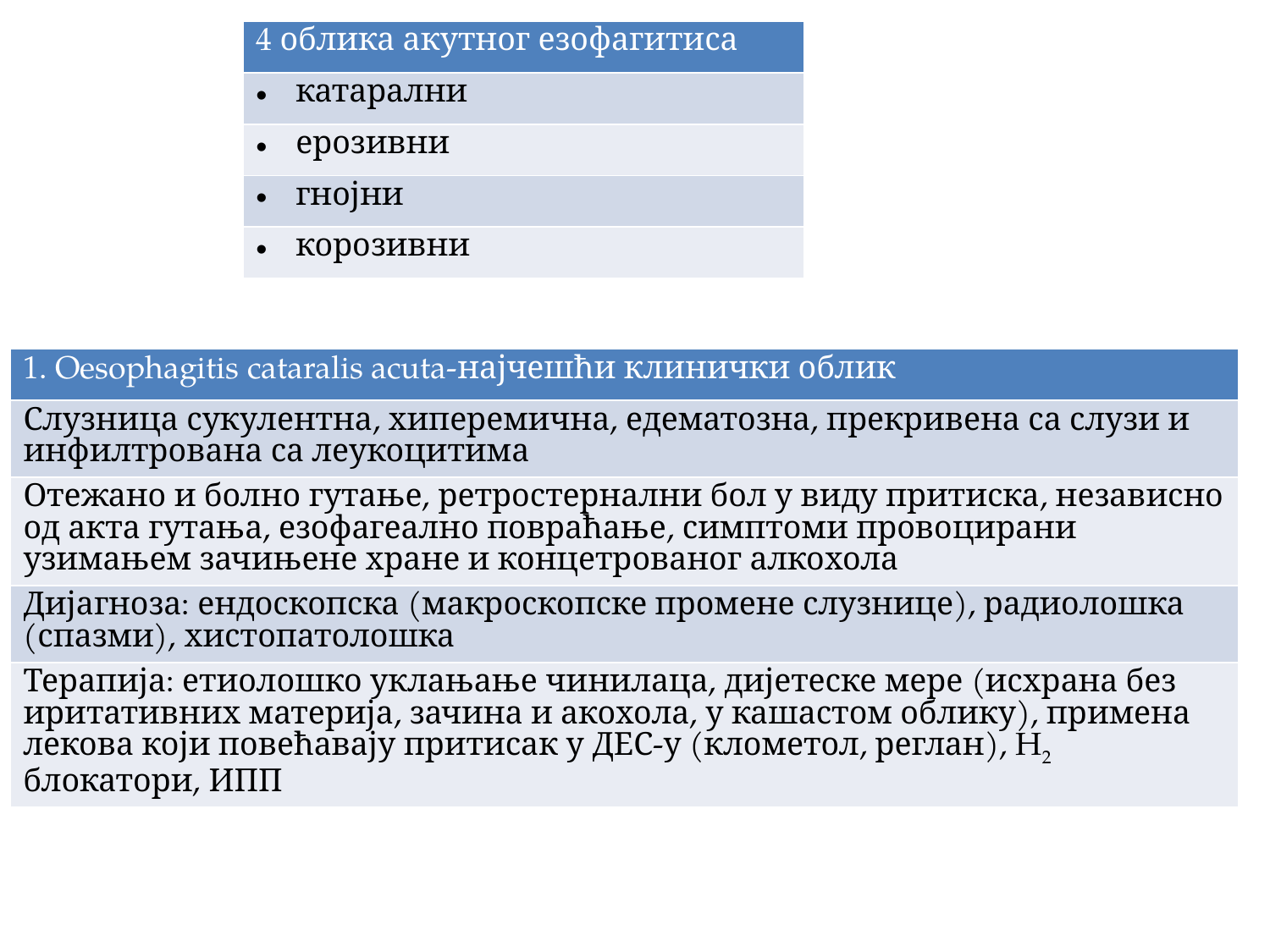

| 4 облика акутног езофагитиса |
| --- |
| катарални |
| ерозивни |
| гнојни |
| корозивни |
| 1. Oesophagitis cataralis acuta-најчешћи клинички облик |
| --- |
| Слузница сукулентна, хиперемична, едематозна, прекривена са слузи и инфилтрована са леукоцитима |
| Отежано и болно гутање, ретростернални бол у виду притиска, независно од акта гутања, езофагеално повраћање, симптоми провоцирани узимањем зачињене хране и концетрованог алкохола |
| Дијагноза: ендоскопска (макроскопске промене слузнице), радиолошка (спазми), хистопатолошка |
| Терапија: етиолошко уклањање чинилаца, дијетеске мере (исхрана без иритативних материја, зачина и акохола, у кашастом облику), примена лекова који повећавају притисак у ДЕС-у (клометол, реглан), H2 блокатори, ИПП |